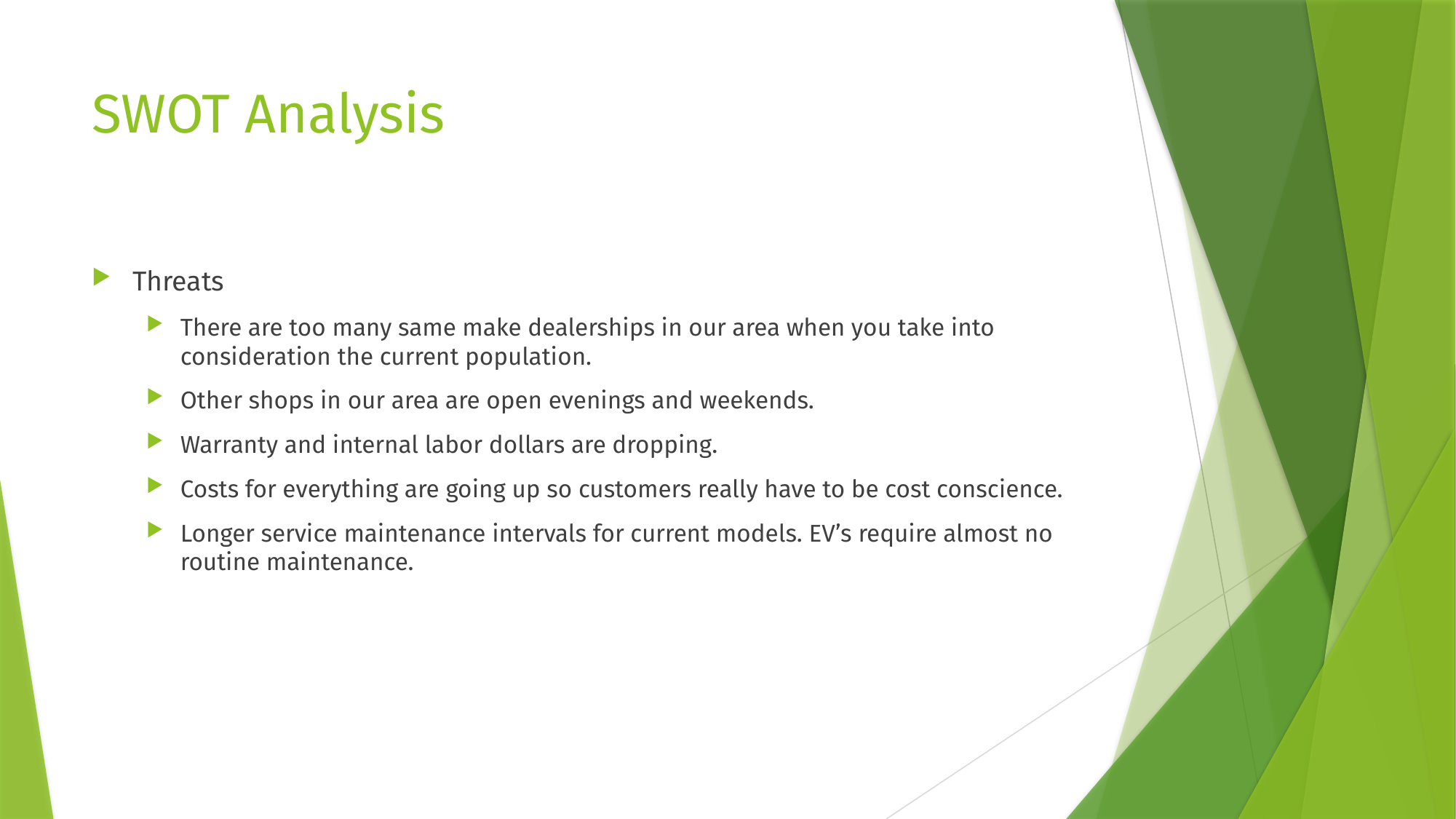

# SWOT Analysis
Threats
There are too many same make dealerships in our area when you take into consideration the current population.
Other shops in our area are open evenings and weekends.
Warranty and internal labor dollars are dropping.
Costs for everything are going up so customers really have to be cost conscience.
Longer service maintenance intervals for current models. EV’s require almost no routine maintenance.